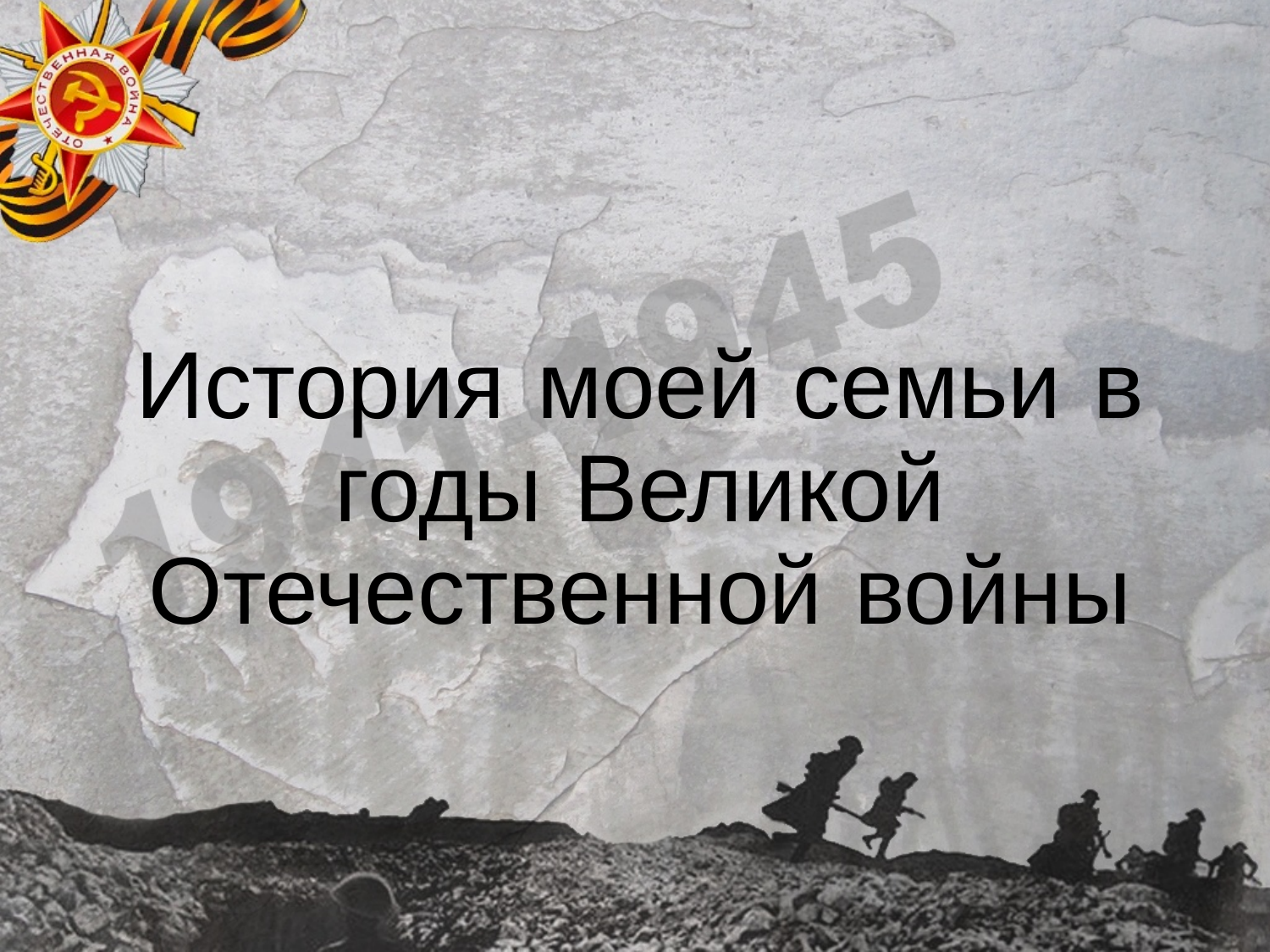

# История моей семьи в годы Великой Отечественной войны